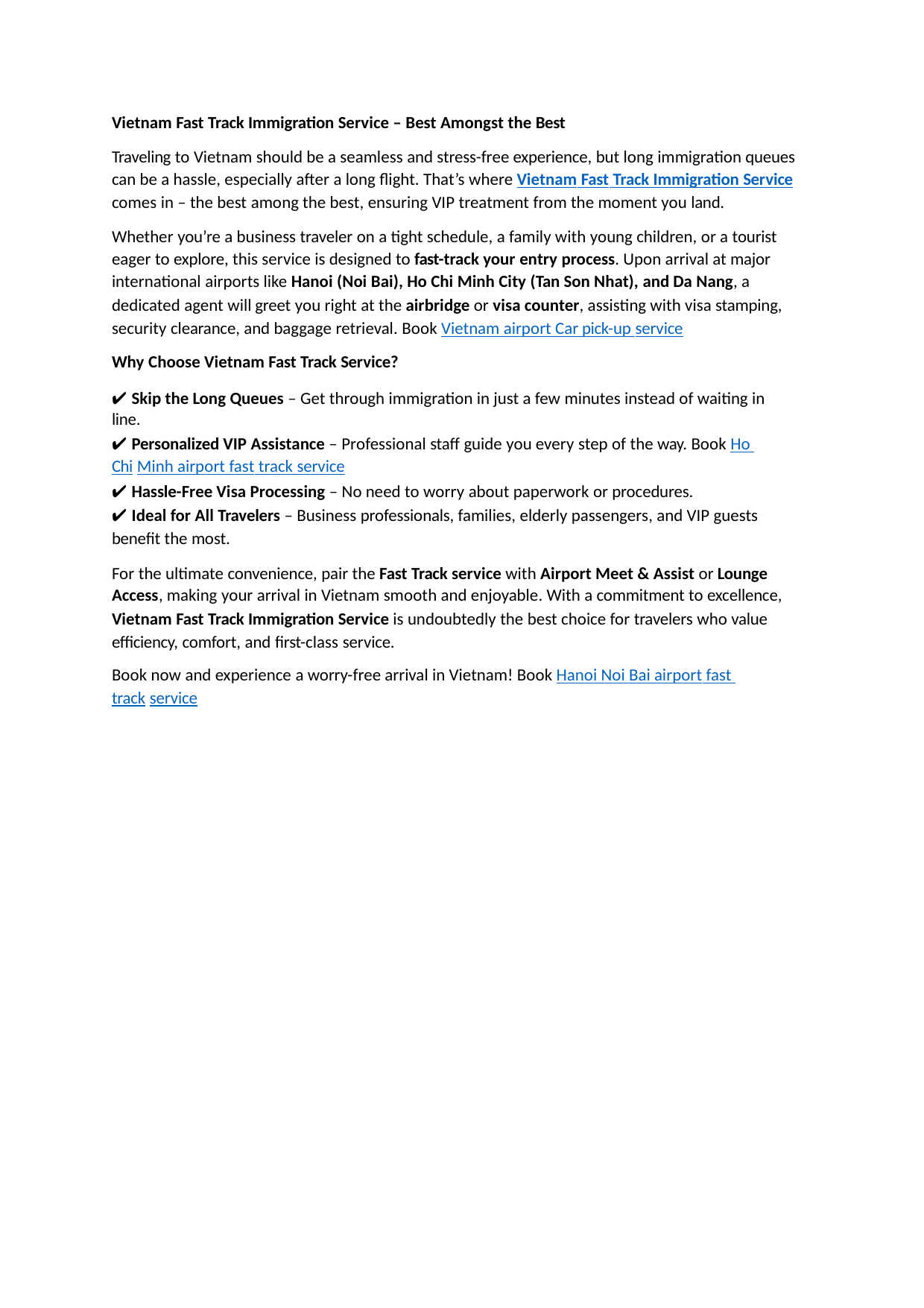

Vietnam Fast Track Immigration Service – Best Amongst the Best
Traveling to Vietnam should be a seamless and stress-free experience, but long immigration queues can be a hassle, especially after a long flight. That’s where Vietnam Fast Track Immigration Service comes in – the best among the best, ensuring VIP treatment from the moment you land.
Whether you’re a business traveler on a tight schedule, a family with young children, or a tourist eager to explore, this service is designed to fast-track your entry process. Upon arrival at major international airports like Hanoi (Noi Bai), Ho Chi Minh City (Tan Son Nhat), and Da Nang, a
dedicated agent will greet you right at the airbridge or visa counter, assisting with visa stamping, security clearance, and baggage retrieval. Book Vietnam airport Car pick-up service
Why Choose Vietnam Fast Track Service?
✔ Skip the Long Queues – Get through immigration in just a few minutes instead of waiting in line.
✔ Personalized VIP Assistance – Professional staff guide you every step of the way. Book Ho Chi Minh airport fast track service
✔ Hassle-Free Visa Processing – No need to worry about paperwork or procedures.
✔ Ideal for All Travelers – Business professionals, families, elderly passengers, and VIP guests benefit the most.
For the ultimate convenience, pair the Fast Track service with Airport Meet & Assist or Lounge Access, making your arrival in Vietnam smooth and enjoyable. With a commitment to excellence,
Vietnam Fast Track Immigration Service is undoubtedly the best choice for travelers who value efficiency, comfort, and first-class service.
Book now and experience a worry-free arrival in Vietnam! Book Hanoi Noi Bai airport fast track service